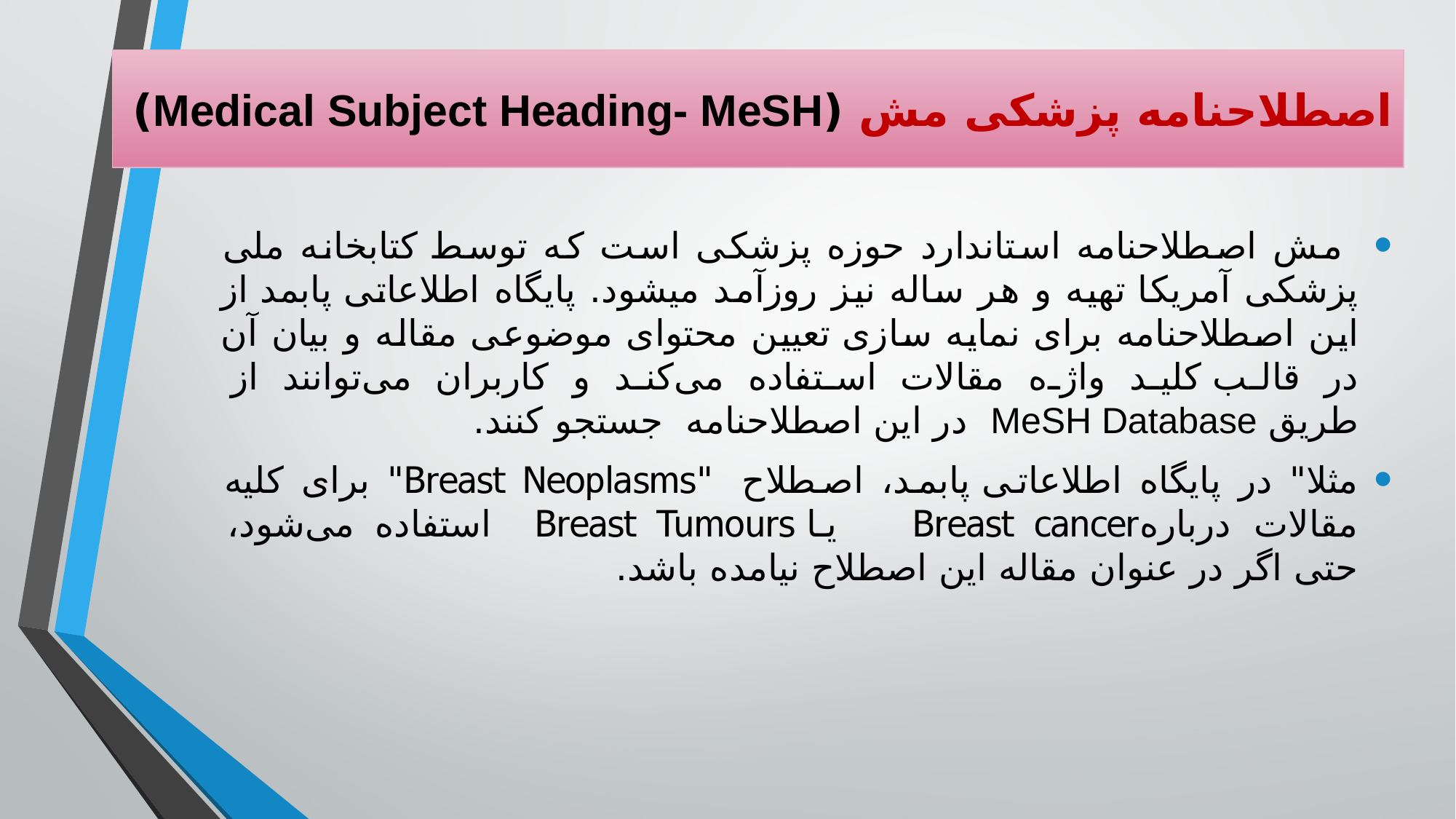

# اصطلاحنامه پزشکی مش (Medical Subject Heading- MeSH)
 مش اصطلاحنامه استاندارد حوزه پزشکی است که توسط کتابخانه ملی پزشکی آمریکا تهیه و هر ساله نیز روزآمد میشود. پایگاه اطلاعاتی پابمد از این اصطلاحنامه برای نمایه سازی تعیین محتوای موضوعی مقاله و بیان آن در قالب کلید واژه مقالات استفاده می‌کند و کاربران می‌توانند از طریق MeSH Database  در این اصطلاحنامه  جستجو کنند.
مثلا" در پایگاه اطلاعاتی پابمد، اصطلاح  "Breast Neoplasms" برای کلیه مقالات  دربارهBreast cancer     یا Breast Tumours   استفاده می‌شود، حتی اگر در عنوان مقاله این اصطلاح نیامده باشد.